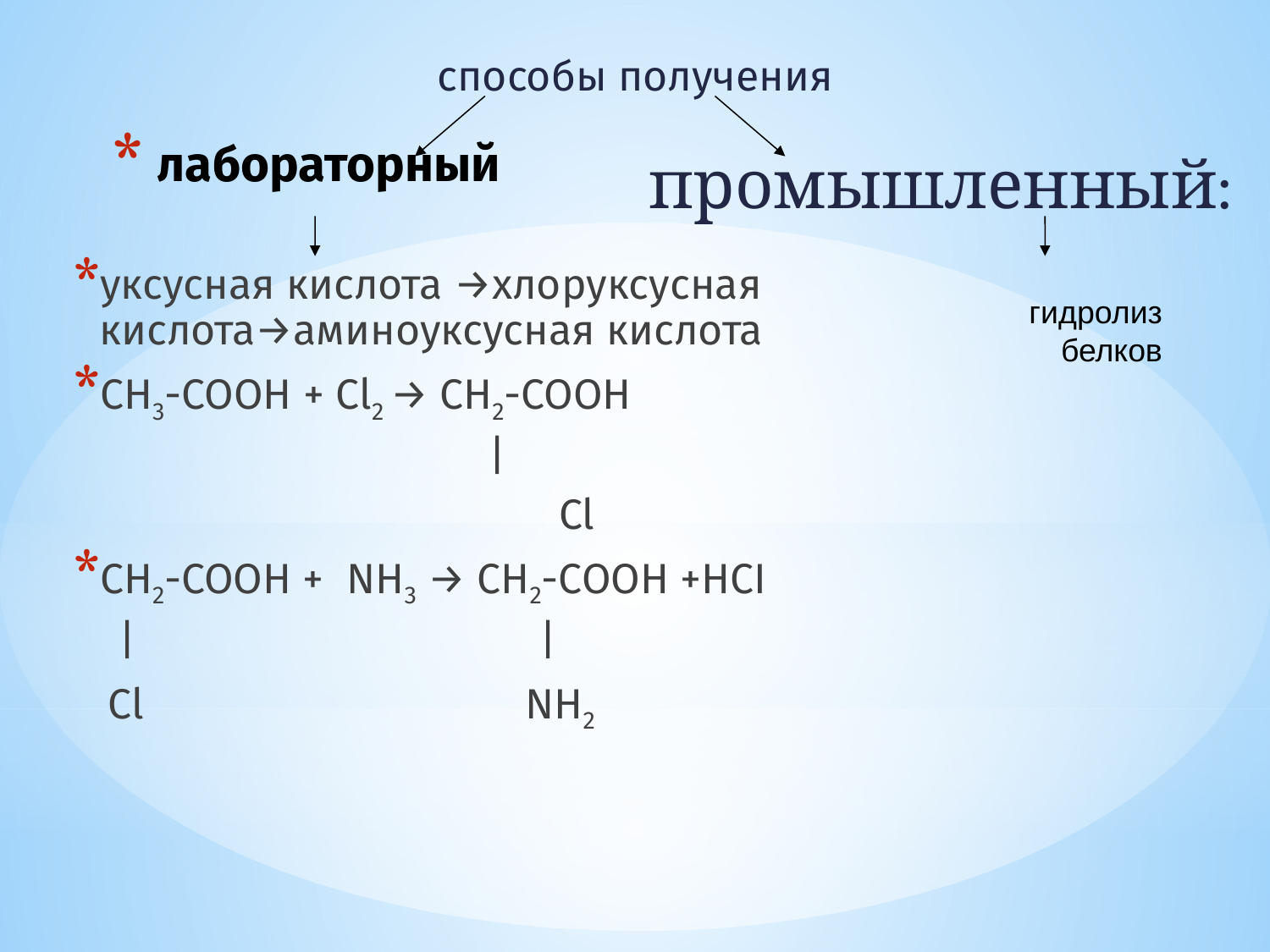

способы получения

# лабораторный
промышленный:

уксусная кислота →хлоруксусная кислота→аминоуксусная кислота
СН3-СООН + Сl2 → СН2-СООН
                                     |
				       Cl
СН2-СООН +  NH3 → СН2-СООН +HCI
    |                                    |
   Сl                                  NH2

гидролиз белков